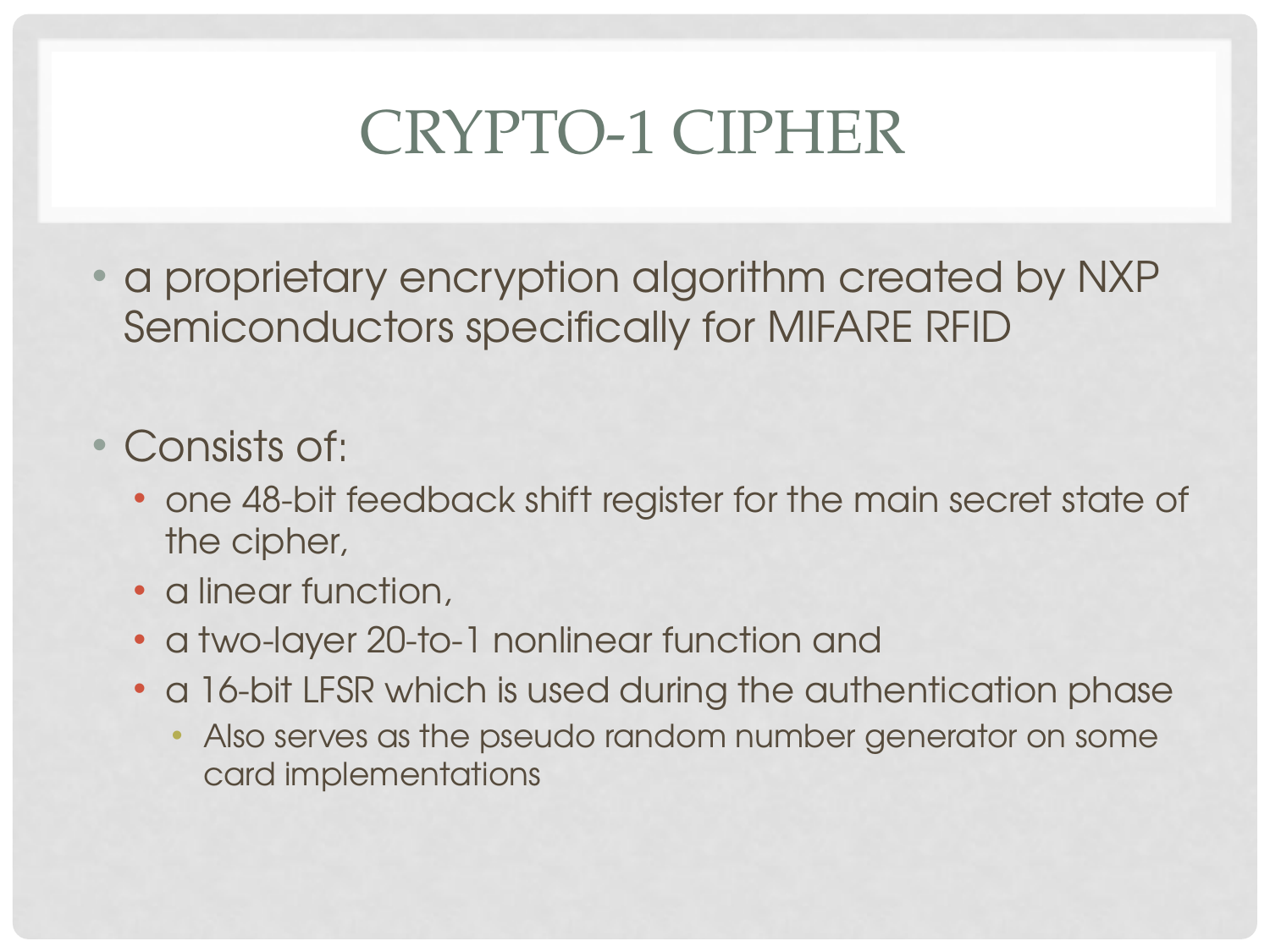

# Crypto-1 cipher
a proprietary encryption algorithm created by NXP Semiconductors specifically for MIFARE RFID

Consists of:
one 48-bit feedback shift register for the main secret state of the cipher,
a linear function,
a two-layer 20-to-1 nonlinear function and
a 16-bit LFSR which is used during the authentication phase
Also serves as the pseudo random number generator on some card implementations